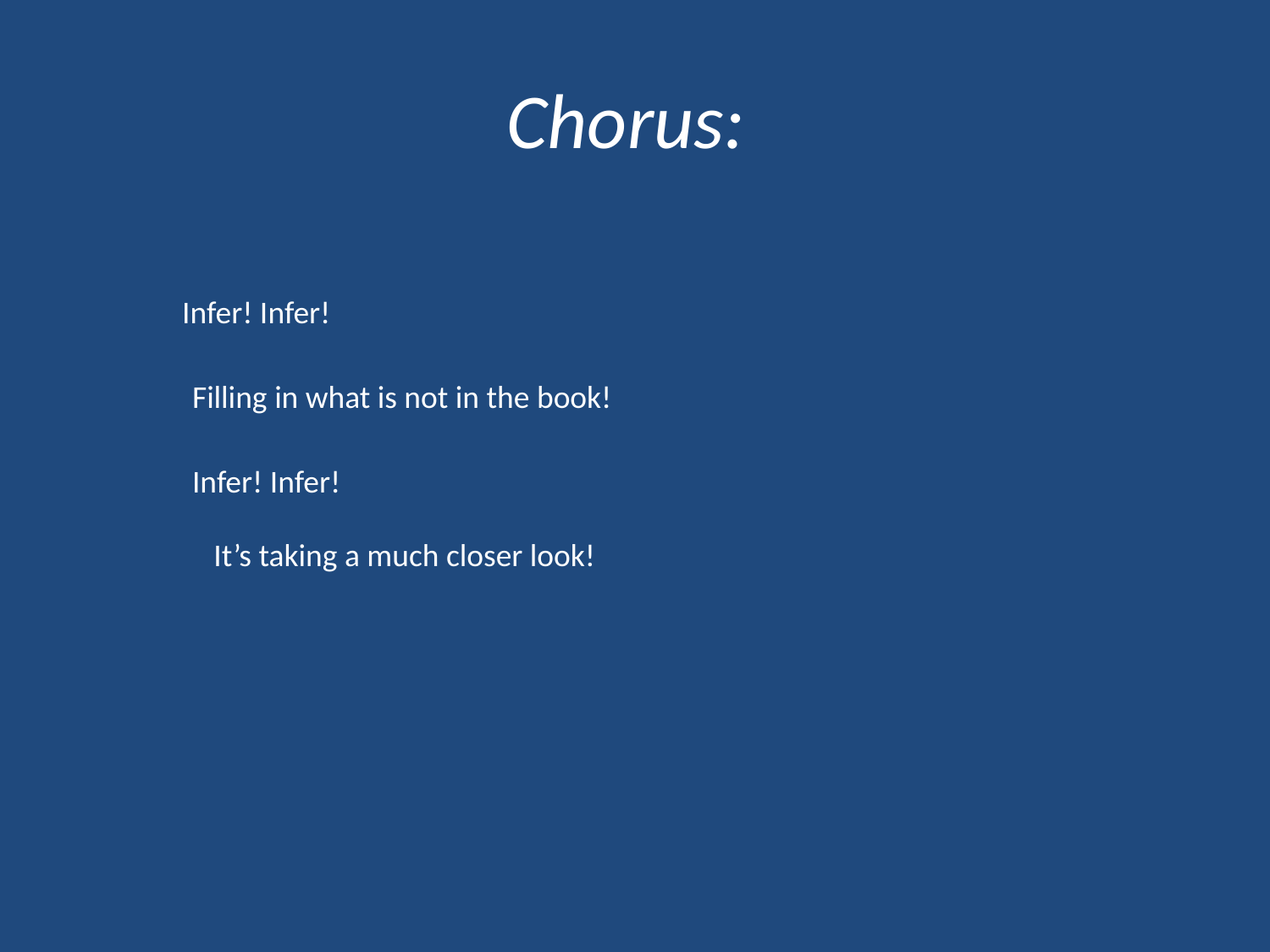

# Chorus:
   Infer! Infer!
Filling in what is not in the book!
Infer! Infer!
It’s taking a much closer look!